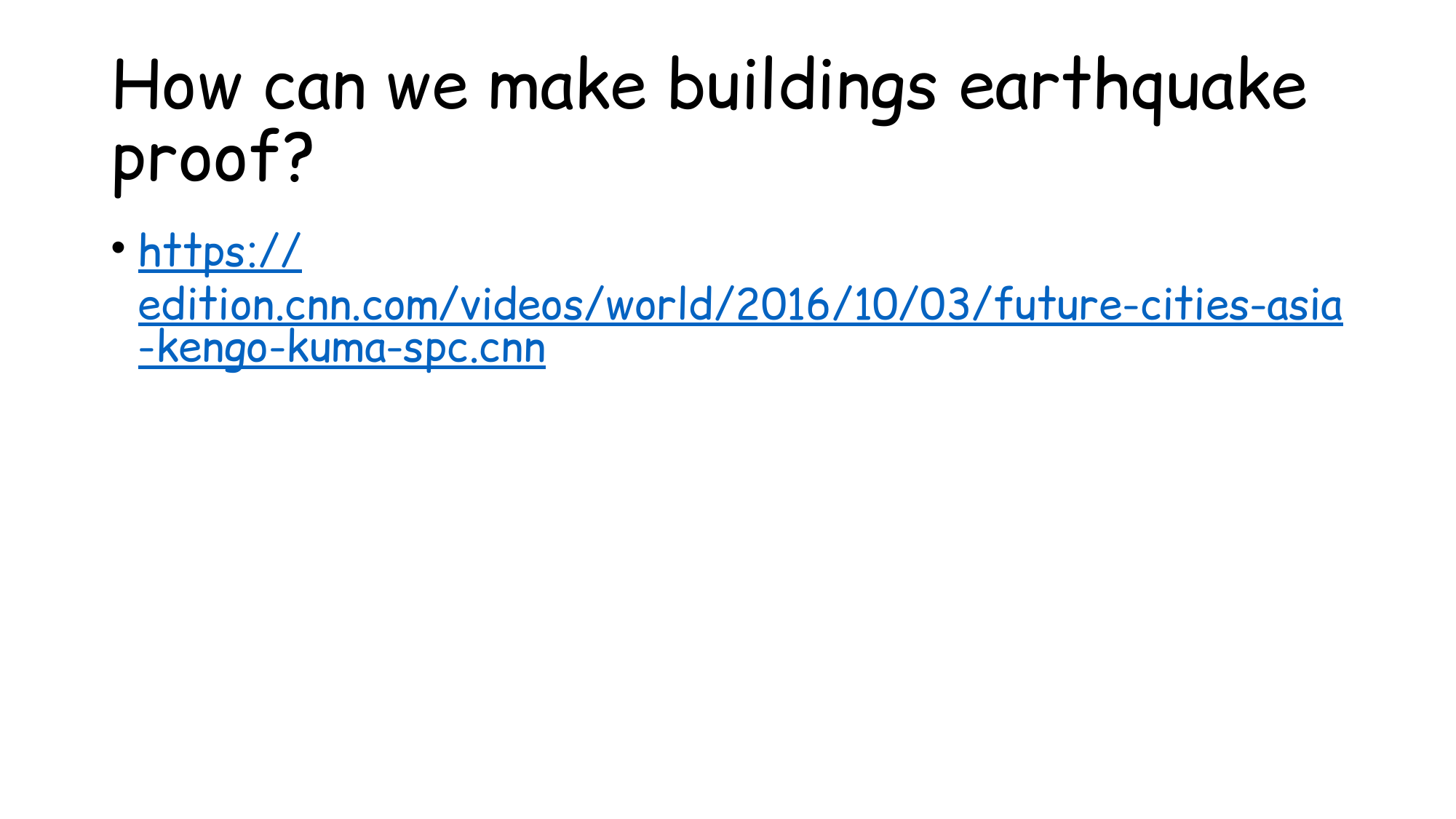

# How can we make buildings earthquake proof?
https://edition.cnn.com/videos/world/2016/10/03/future-cities-asia-kengo-kuma-spc.cnn